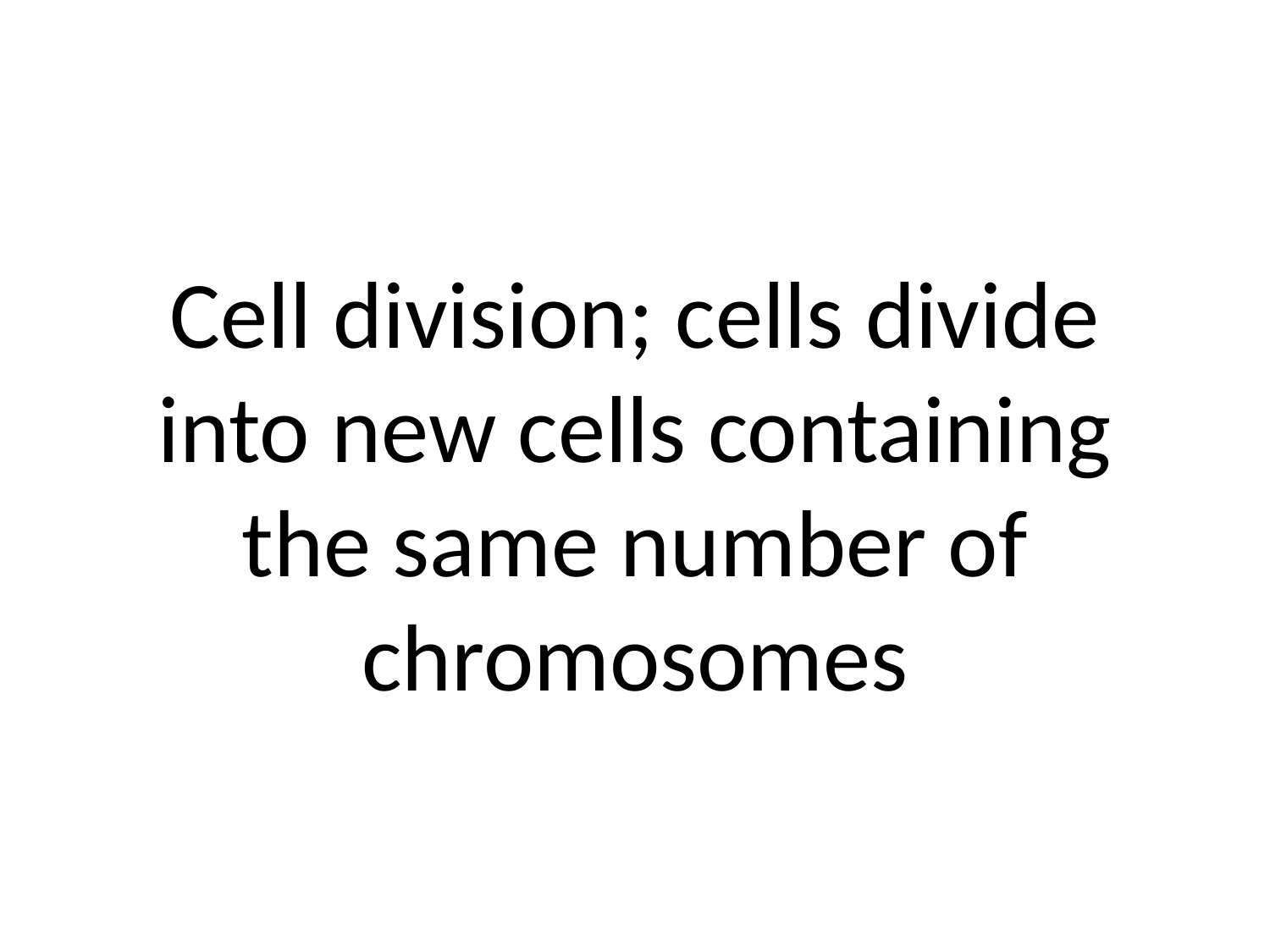

# Cell division; cells divide into new cells containing the same number of chromosomes